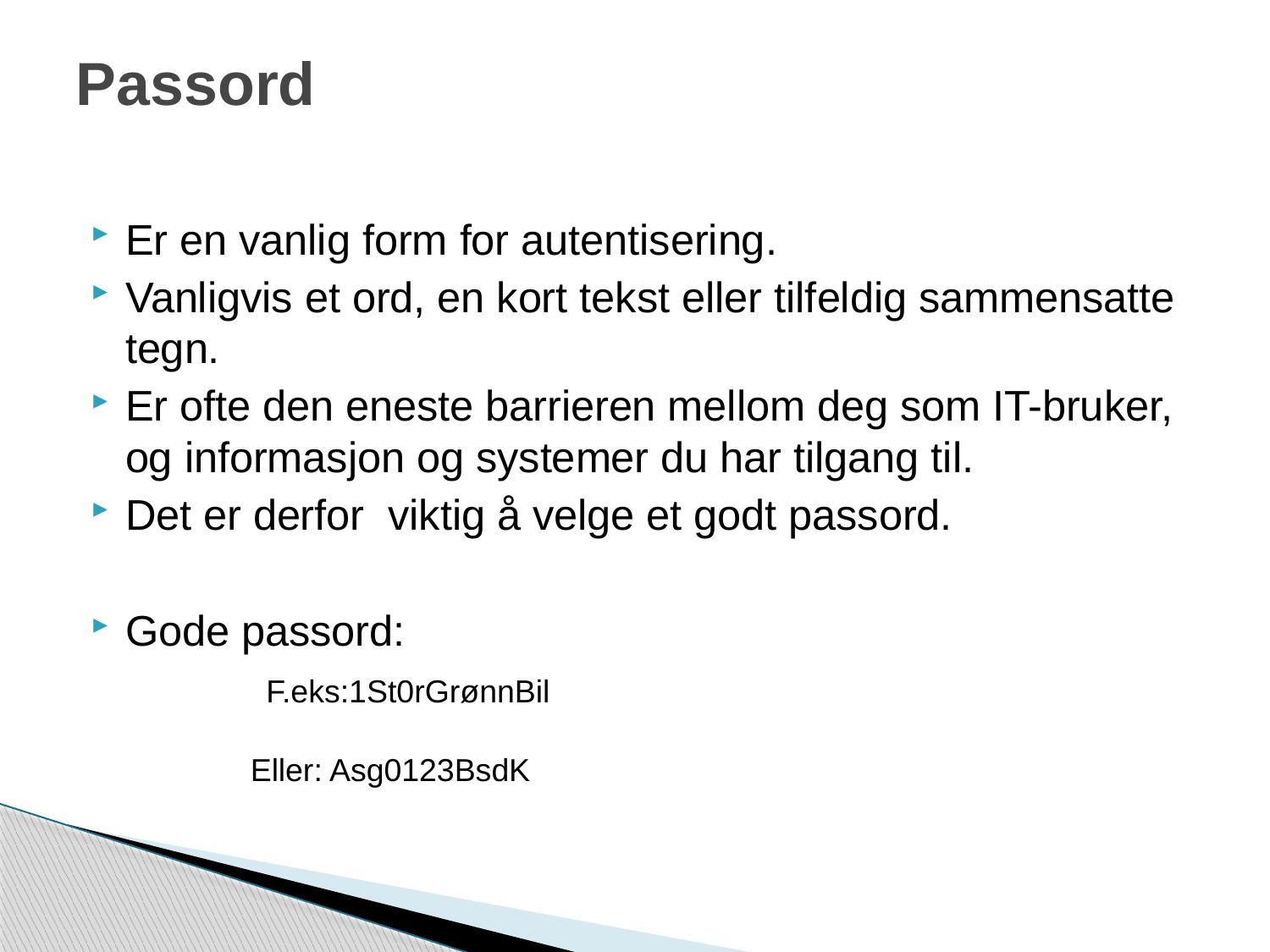

# Passord
Er en vanlig form for autentisering.
Vanligvis et ord, en kort tekst eller tilfeldig sammensatte tegn.
Er ofte den eneste barrieren mellom deg som IT-bruker, og informasjon og systemer du har tilgang til.
Det er derfor  viktig å velge et godt passord.

Gode passord:
F.eks:1St0rGrønnBil
Eller: Asg0123BsdK